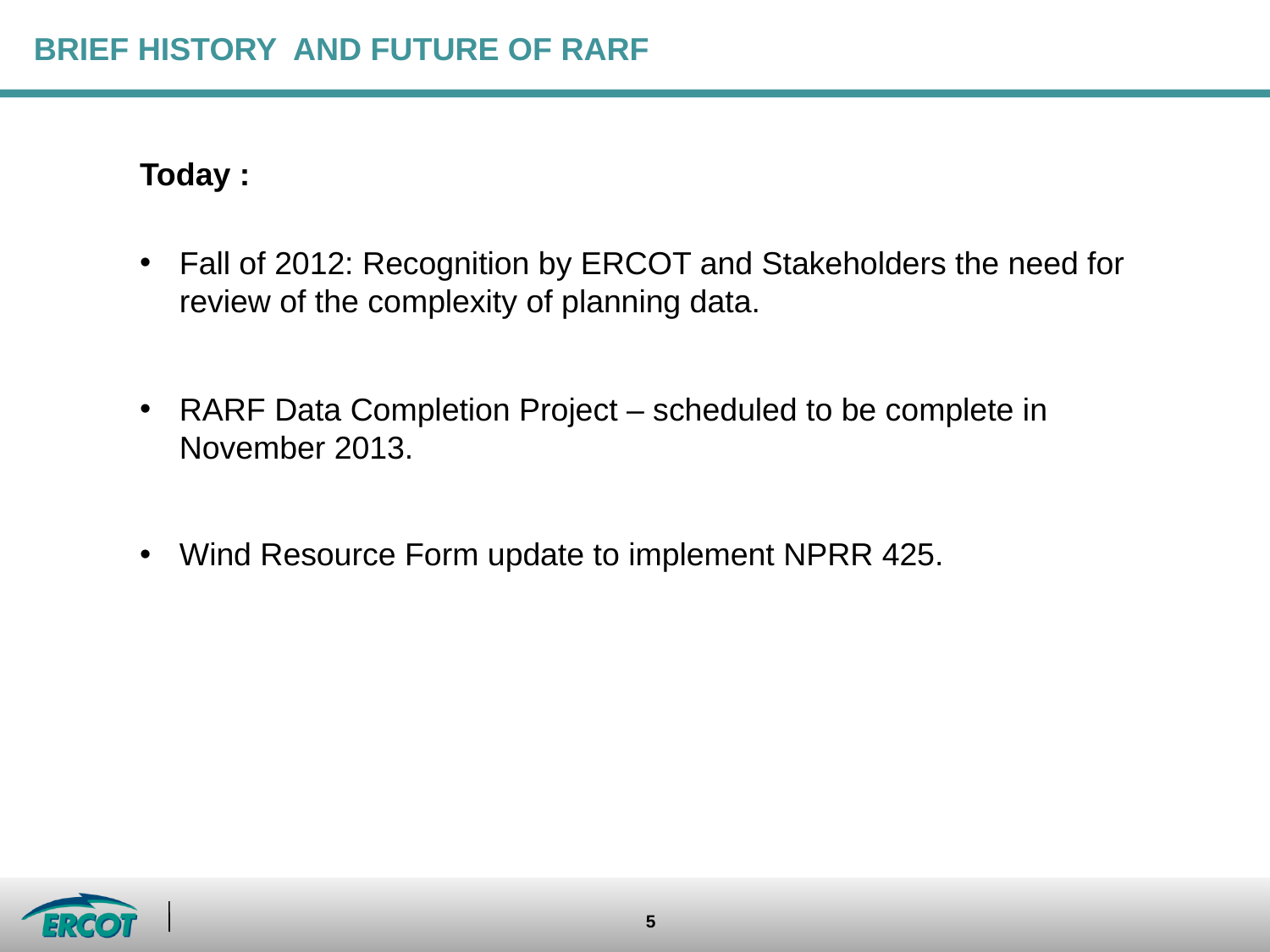

# Brief History  and Future of RARF
Today :

Fall of 2012: Recognition by ERCOT and Stakeholders the need for review of the complexity of planning data.

RARF Data Completion Project – scheduled to be complete in November 2013.

Wind Resource Form update to implement NPRR 425.